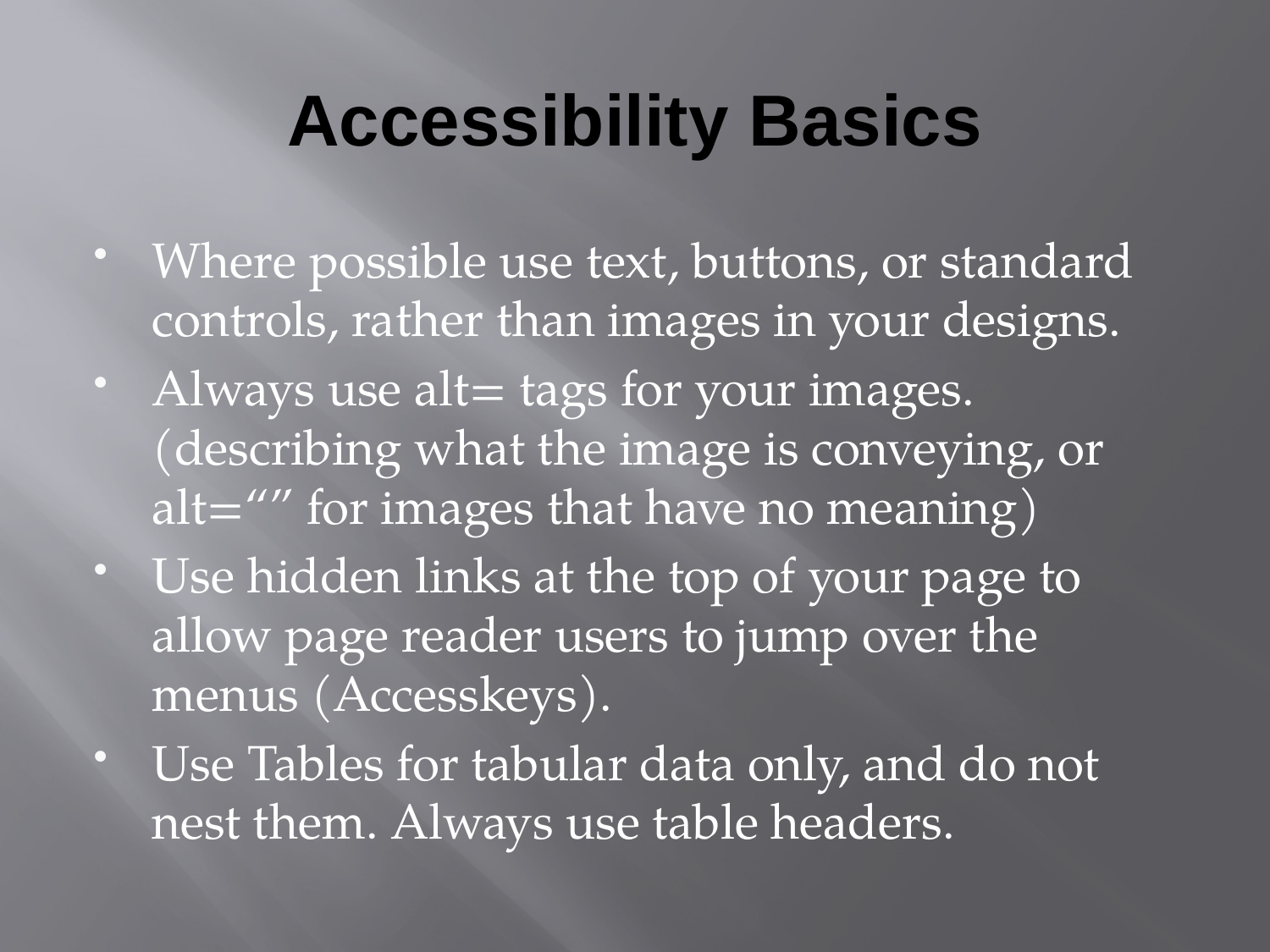

# Accessibility Basics
Where possible use text, buttons, or standard controls, rather than images in your designs.
Always use alt= tags for your images. (describing what the image is conveying, or alt=“” for images that have no meaning)
Use hidden links at the top of your page to allow page reader users to jump over the menus (Accesskeys).
Use Tables for tabular data only, and do not nest them. Always use table headers.